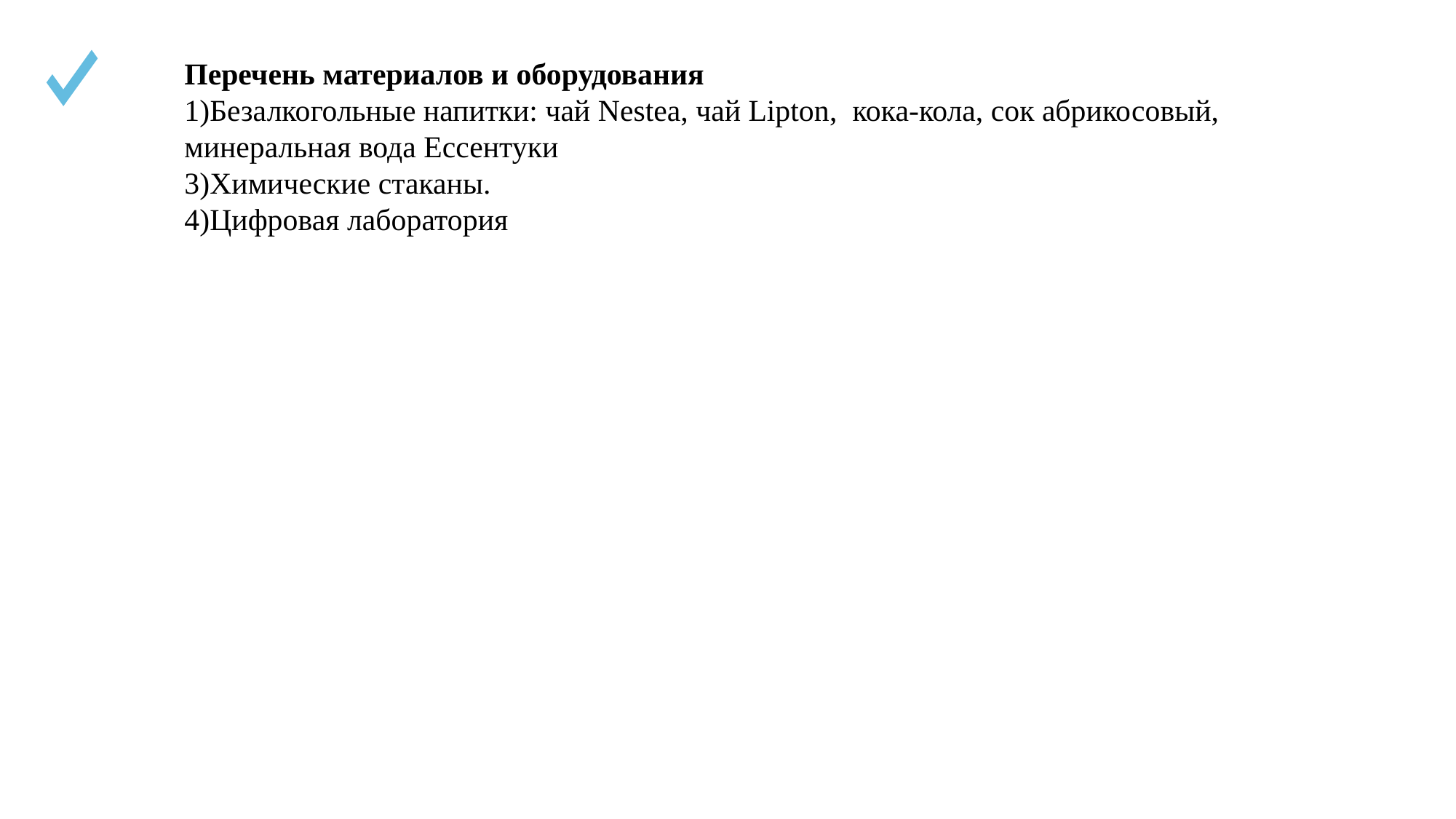

Перечень материалов и оборудования
1)Безалкогольные напитки: чай Nestea, чай Lipton,  кока-кола, сок абрикосовый, минеральная вода Ессентуки
3)Химические стаканы.
4)Цифровая лаборатория